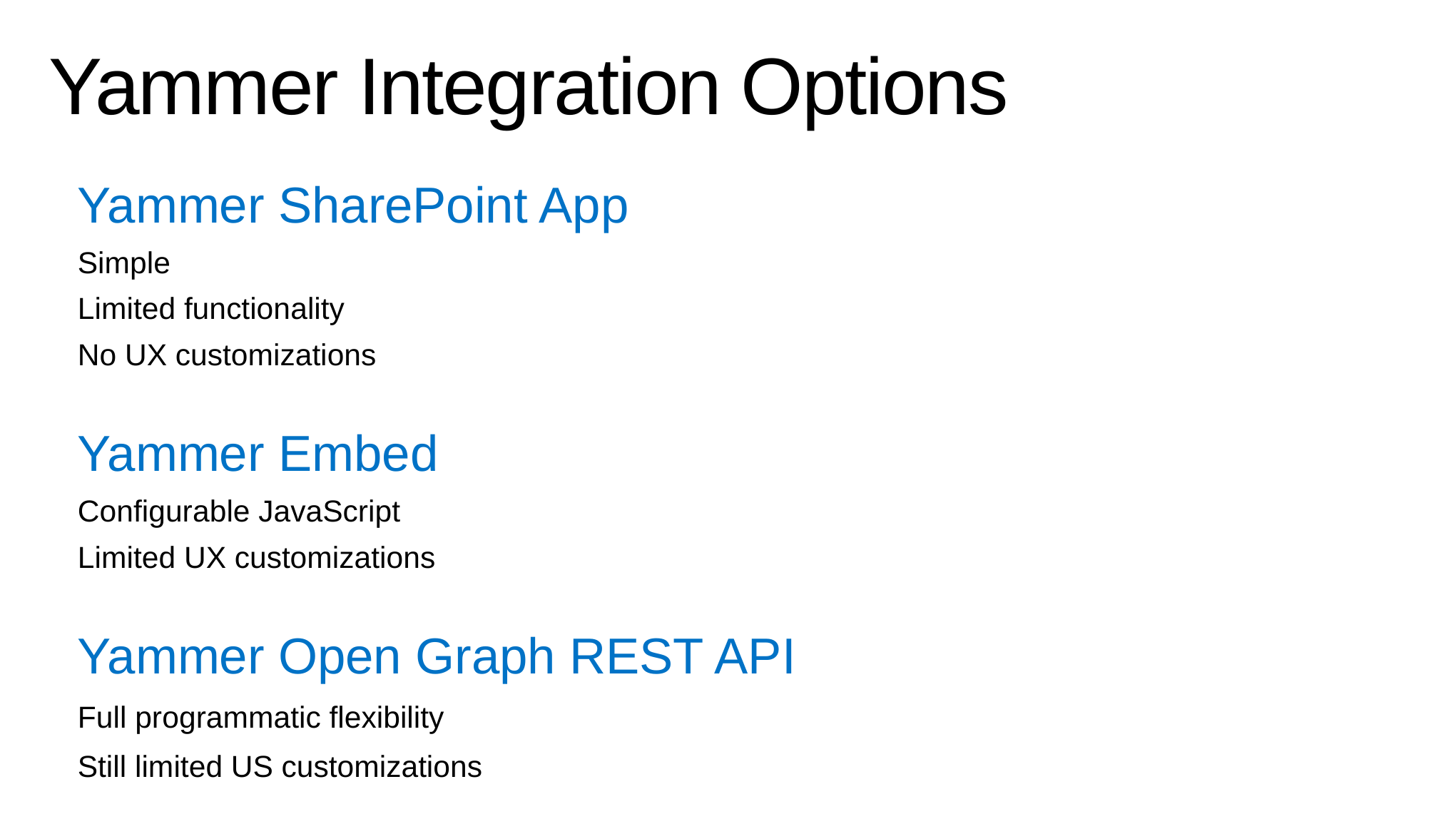

# Yammer Integration Options
Yammer SharePoint App
Simple
Limited functionality
No UX customizations

Yammer Embed
Configurable JavaScript
Limited UX customizations

Yammer Open Graph REST API
Full programmatic flexibility
Still limited US customizations